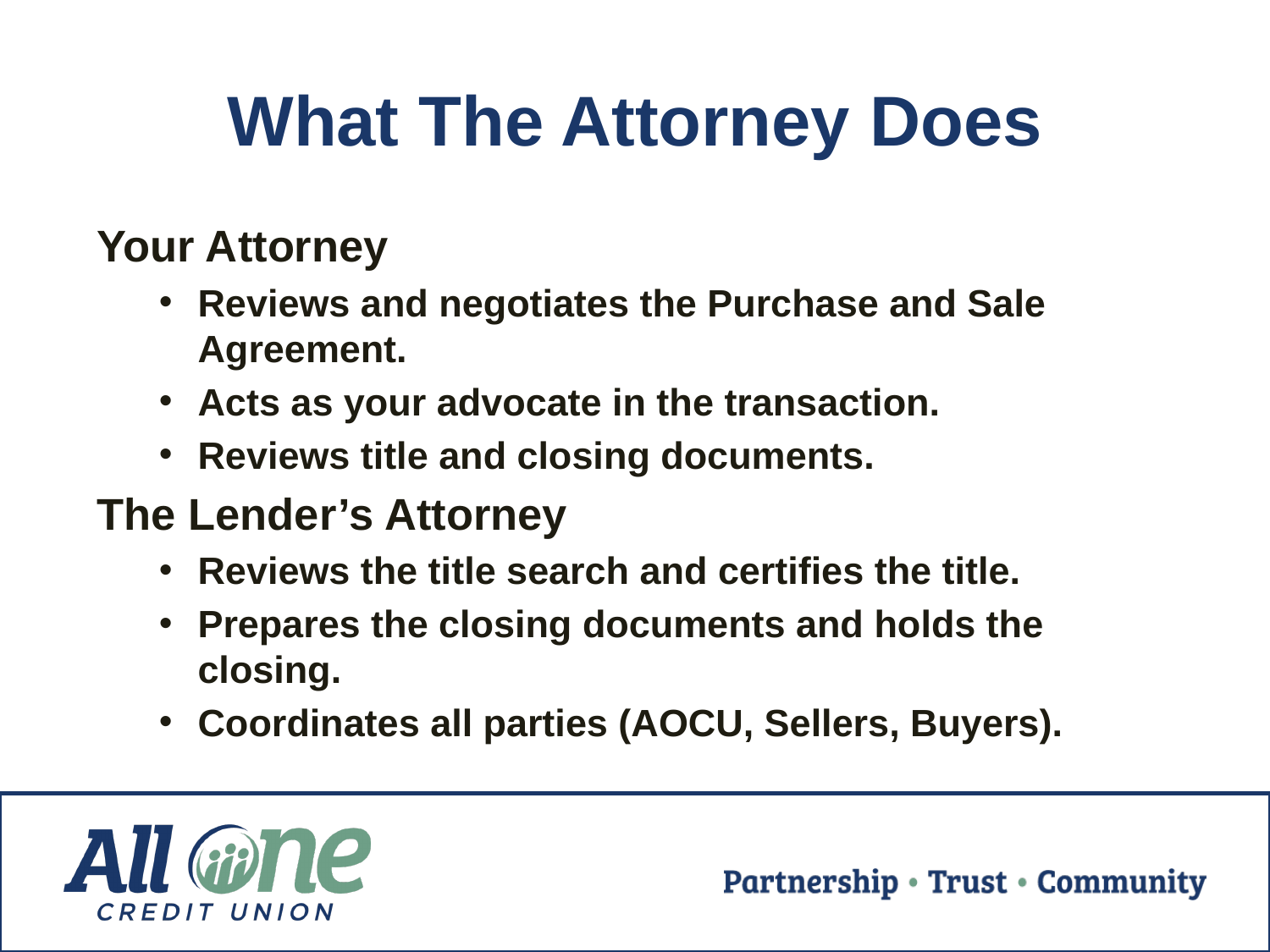

# What The Attorney Does
Your Attorney
Reviews and negotiates the Purchase and Sale Agreement.
Acts as your advocate in the transaction.
Reviews title and closing documents.
The Lender’s Attorney
Reviews the title search and certifies the title.
Prepares the closing documents and holds the closing.
Coordinates all parties (AOCU, Sellers, Buyers).